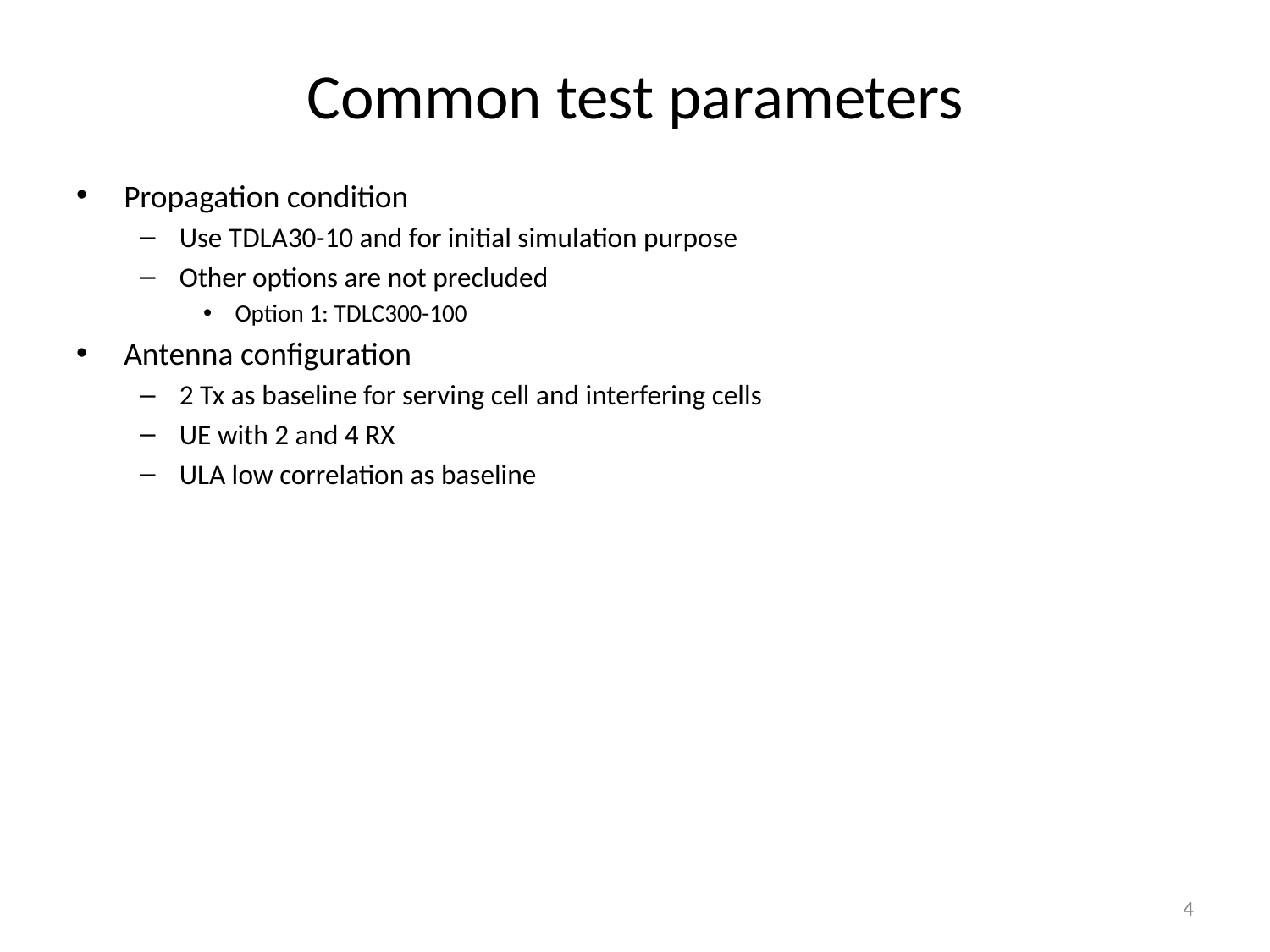

# Common test parameters
Propagation condition
Use TDLA30-10 and for initial simulation purpose
Other options are not precluded
Option 1: TDLC300-100
Antenna configuration
2 Tx as baseline for serving cell and interfering cells
UE with 2 and 4 RX
ULA low correlation as baseline

4